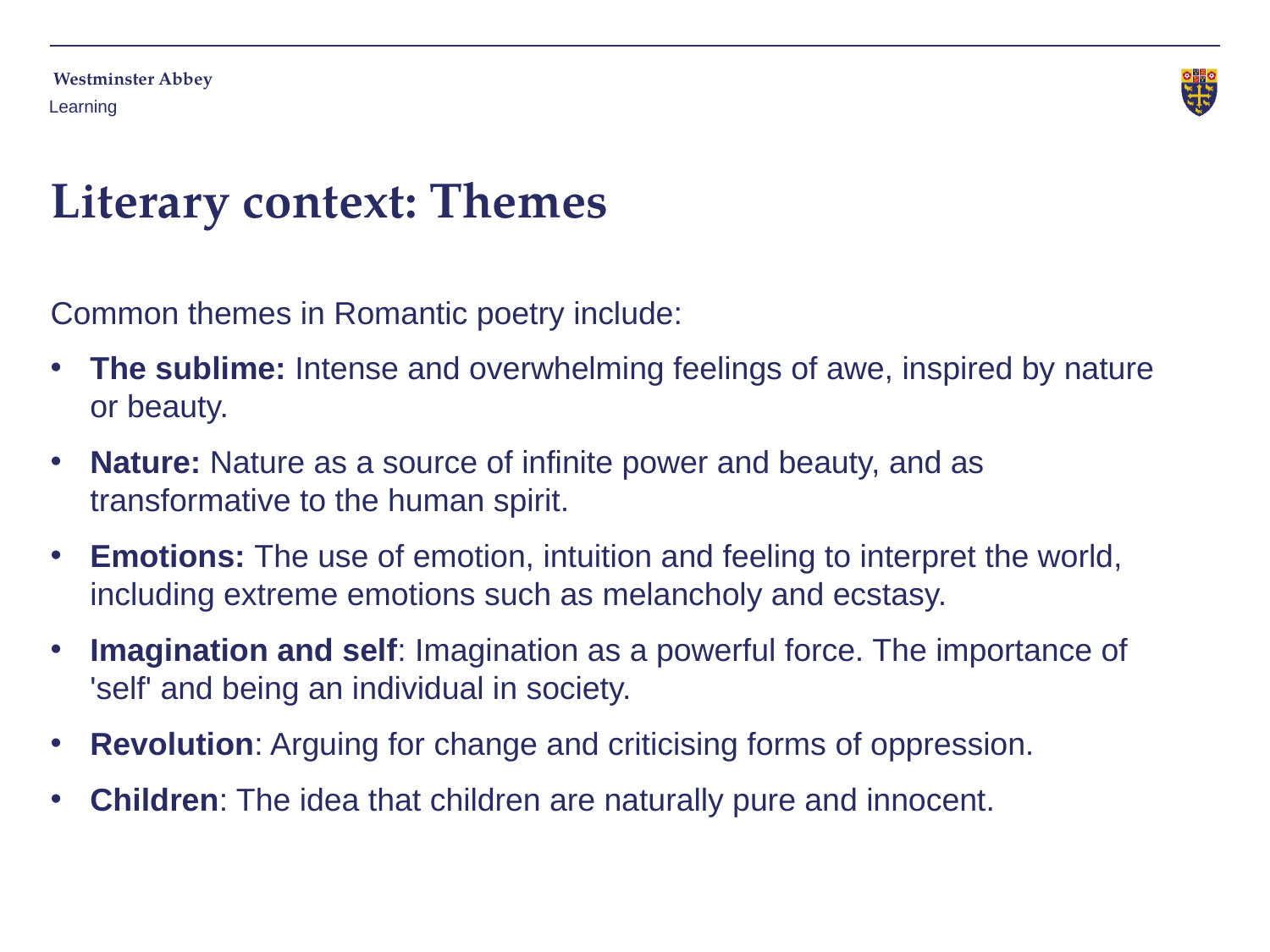

Learning
# Literary context: Themes
Common themes in Romantic poetry include:
The sublime: Intense and overwhelming feelings of awe, inspired by nature or beauty.
Nature: Nature as a source of infinite power and beauty, and as transformative to the human spirit.
Emotions: The use of emotion, intuition and feeling to interpret the world, including extreme emotions such as melancholy and ecstasy.
Imagination and self: Imagination as a powerful force. The importance of 'self' and being an individual in society.
Revolution: Arguing for change and criticising forms of oppression.
Children: The idea that children are naturally pure and innocent.